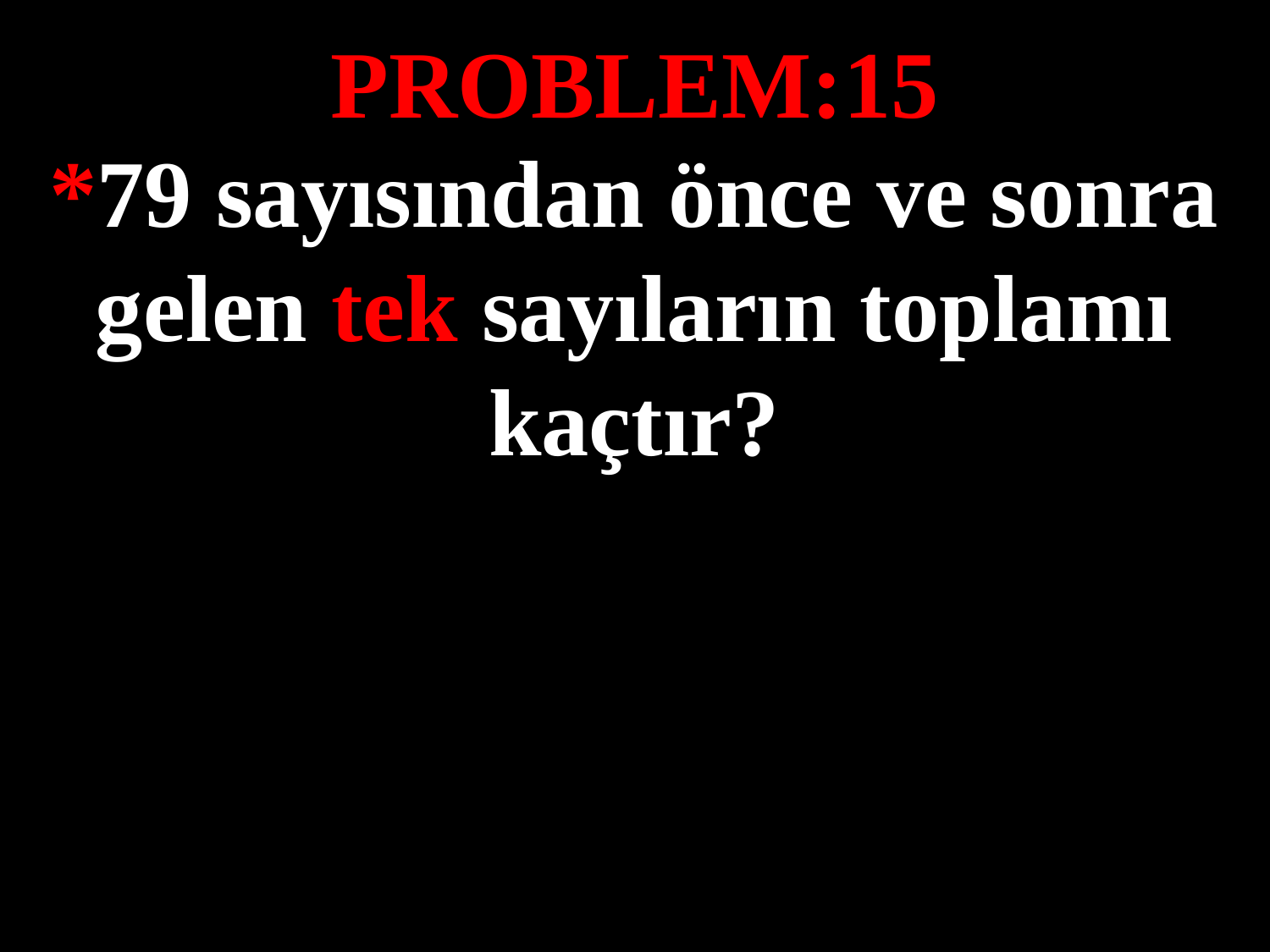

PROBLEM:15
*79 sayısından önce ve sonra gelen tek sayıların toplamı kaçtır?
#